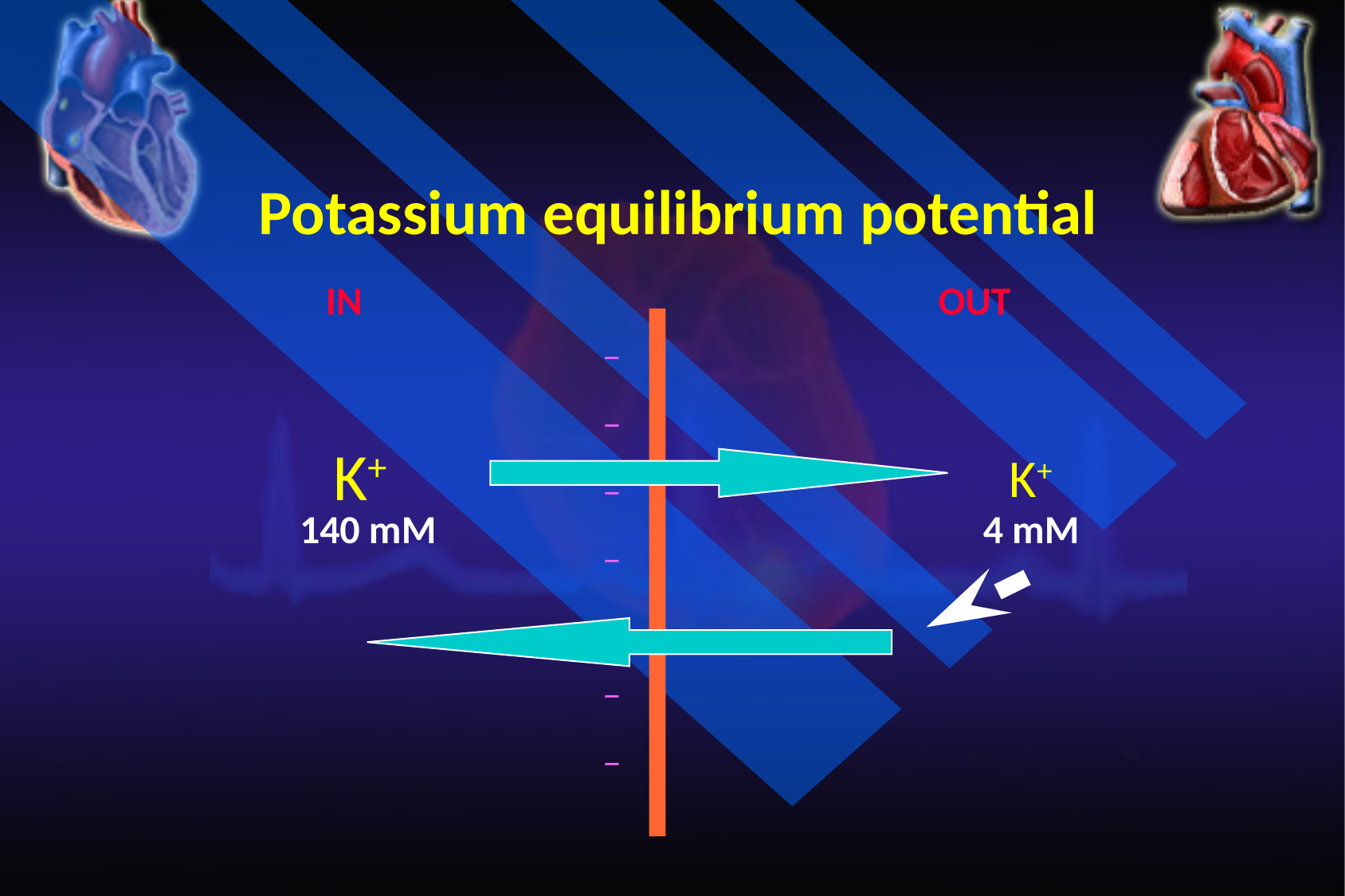

# Potassium equilibrium potential
IN
OUT
_
_
_
_
_
_
_

K+
K+

140 mM
4 mM